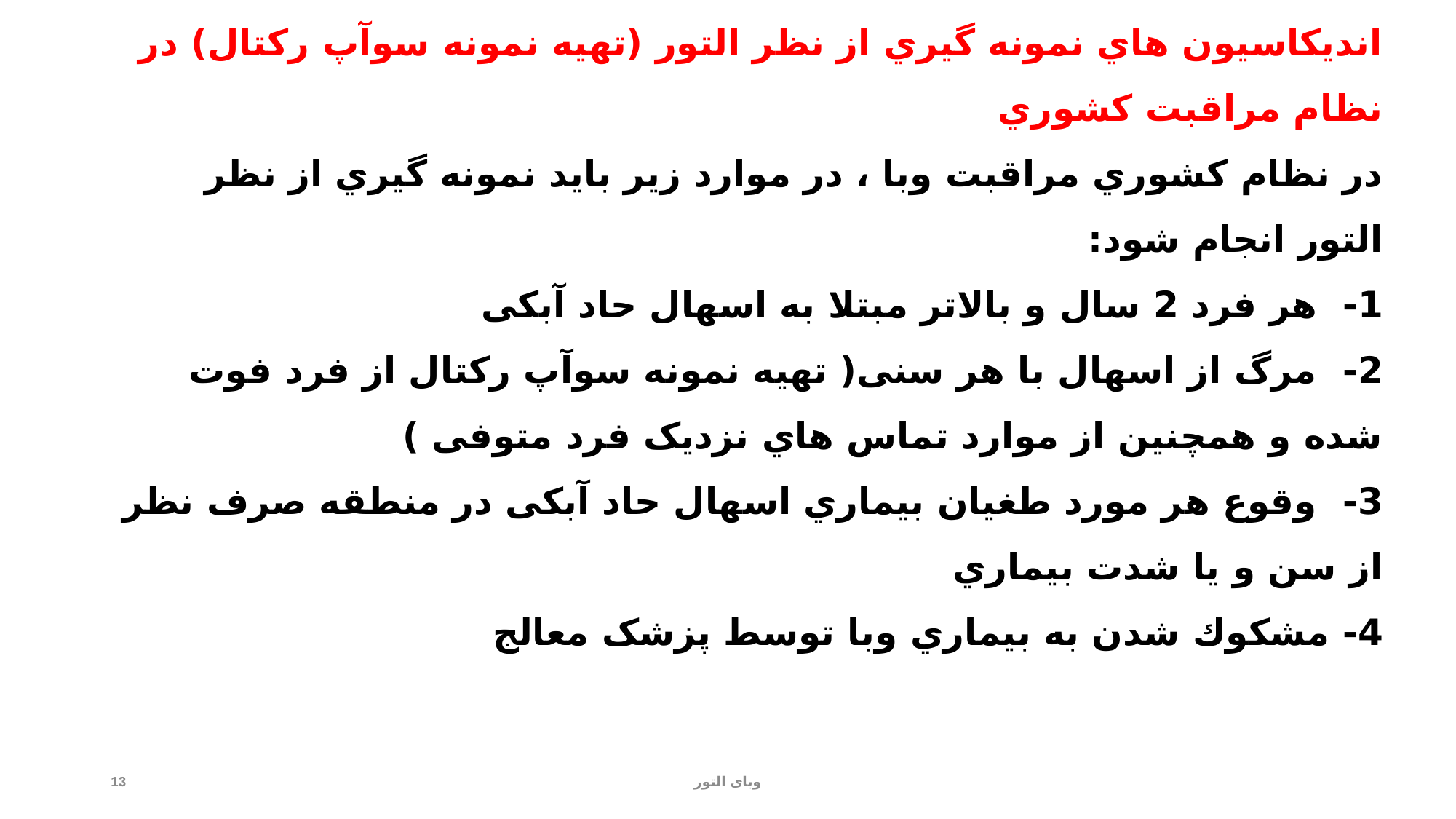

اندیکاسیون هاي نمونه گیري از نظر التور (تهیه نمونه سوآپ رکتال) در نظام مراقبت کشوري
در نظام کشوري مراقبت وبا ، در موارد زیر باید نمونه گیري از نظر التور انجام شود:
1-  هر فرد 2 سال و بالاتر مبتلا به اسهال حاد آبکی
2-  مرگ از اسهال با هر سنی( تهیه نمونه سوآپ رکتال از فرد فوت شده و همچنین از موارد تماس هاي نزدیک فرد متوفی )
3-  وقوع هر مورد طغیان بیماري اسهال حاد آبکی در منطقه صرف نظر از سن و یا شدت بیماري
4- مشکوك شدن به بیماري وبا توسط پزشک معالج

13
وبای التور